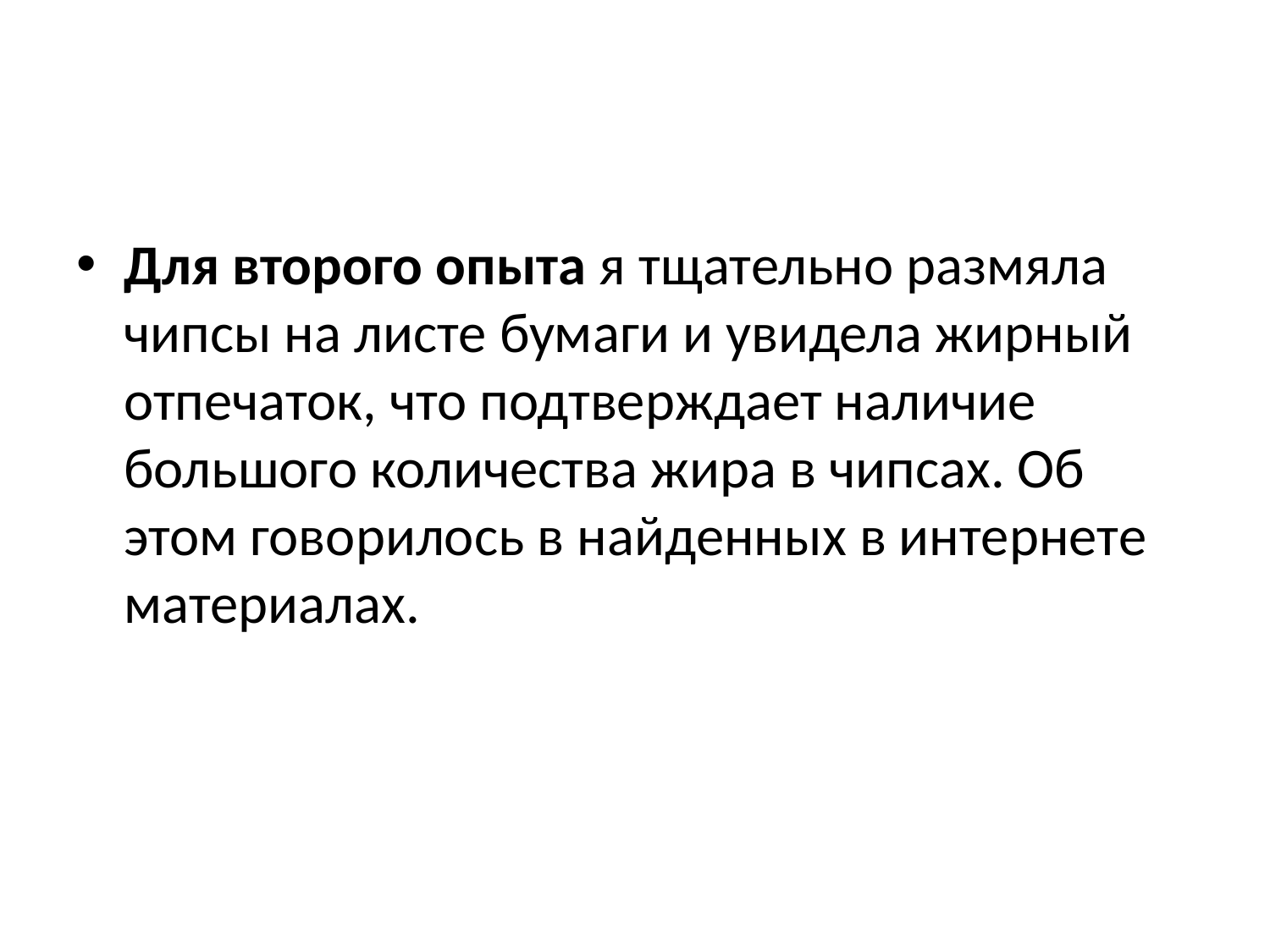

#
Для второго опыта я тщательно размяла чипсы на листе бумаги и увидела жирный отпечаток, что подтверждает наличие большого количества жира в чипсах. Об этом говорилось в найденных в интернете материалах.